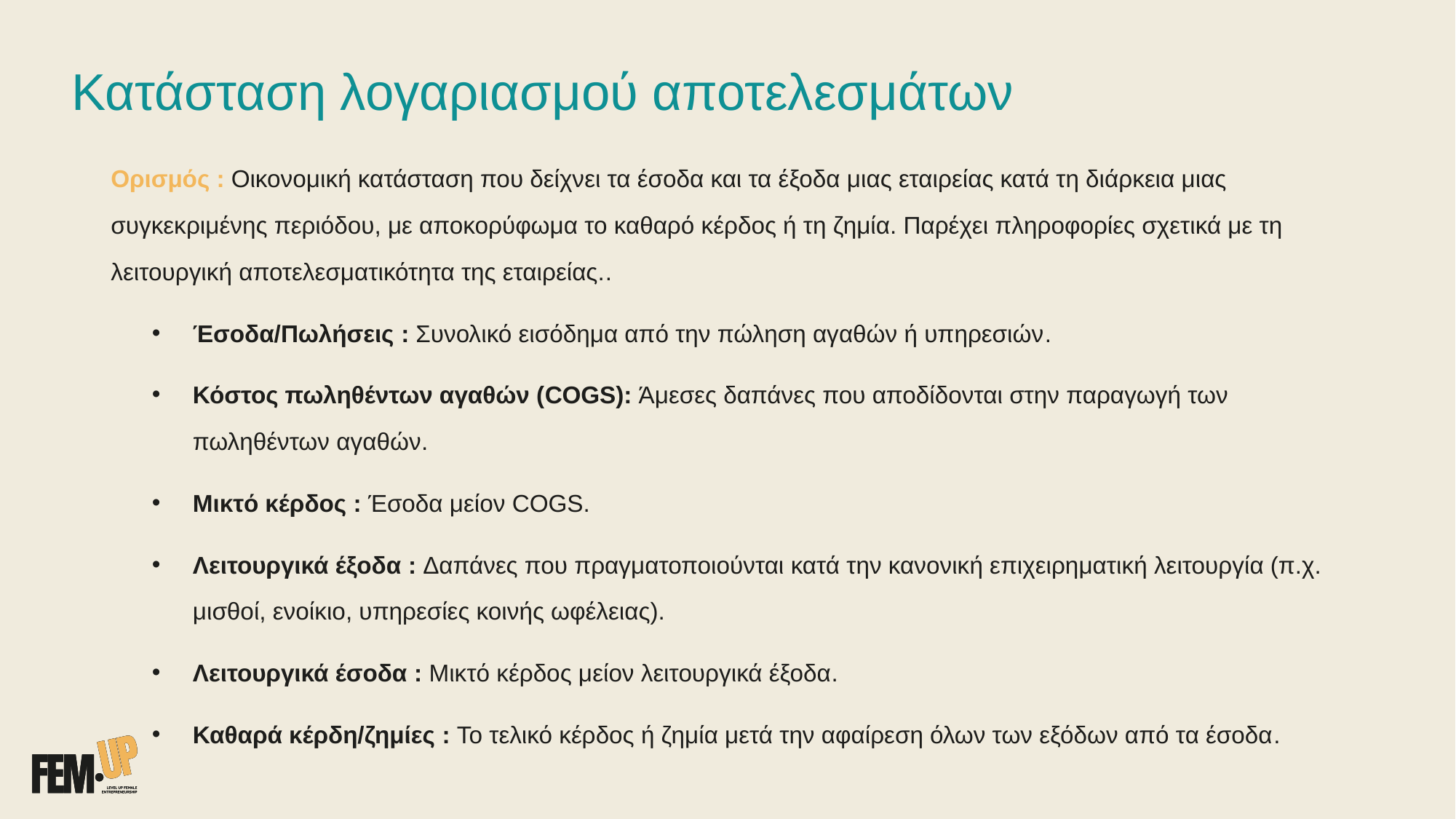

# Κατάσταση λογαριασμού αποτελεσμάτων
Ορισμός : Οικονομική κατάσταση που δείχνει τα έσοδα και τα έξοδα μιας εταιρείας κατά τη διάρκεια μιας συγκεκριμένης περιόδου, με αποκορύφωμα το καθαρό κέρδος ή τη ζημία. Παρέχει πληροφορίες σχετικά με τη λειτουργική αποτελεσματικότητα της εταιρείας..
Έσοδα/Πωλήσεις : Συνολικό εισόδημα από την πώληση αγαθών ή υπηρεσιών.
Κόστος πωληθέντων αγαθών (COGS): Άμεσες δαπάνες που αποδίδονται στην παραγωγή των πωληθέντων αγαθών.
Μικτό κέρδος : Έσοδα μείον COGS.
Λειτουργικά έξοδα : Δαπάνες που πραγματοποιούνται κατά την κανονική επιχειρηματική λειτουργία (π.χ. μισθοί, ενοίκιο, υπηρεσίες κοινής ωφέλειας).
Λειτουργικά έσοδα : Μικτό κέρδος μείον λειτουργικά έξοδα.
Καθαρά κέρδη/ζημίες : Το τελικό κέρδος ή ζημία μετά την αφαίρεση όλων των εξόδων από τα έσοδα.